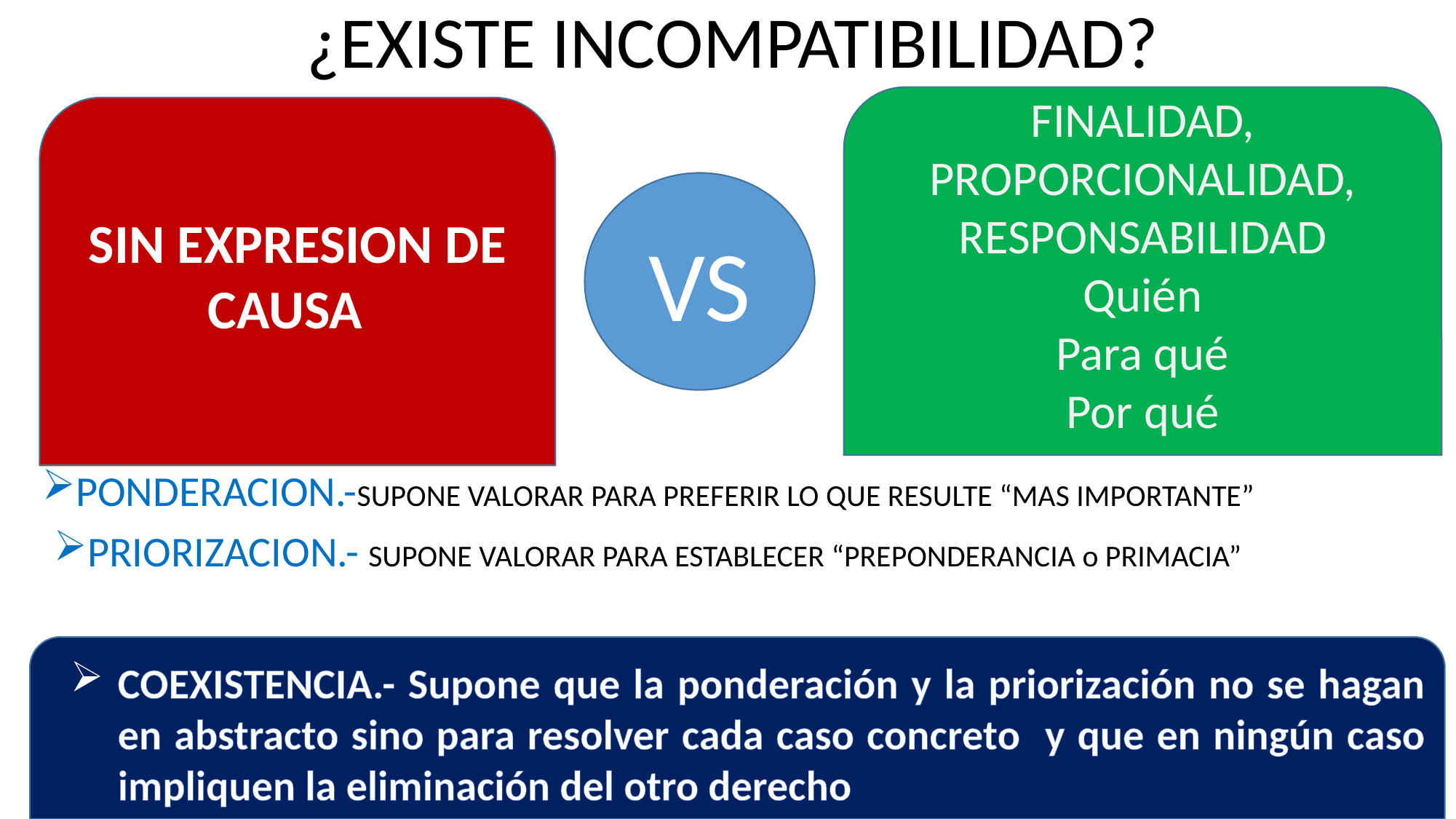

¿EXISTE INCOMPATIBILIDAD?

PONDERACION.-SUPONE VALORAR PARA PREFERIR LO QUE RESULTE “MAS IMPORTANTE”
PRIORIZACION.- SUPONE VALORAR PARA ESTABLECER “PREPONDERANCIA o PRIMACIA”

FINALIDAD, PROPORCIONALIDAD, RESPONSABILIDAD
Quién
Para qué
Por qué

SIN EXPRESION DE CAUSA

VS
COEXISTENCIA.- Supone que la ponderación y la priorización no se hagan en abstracto sino para resolver cada caso concreto  y que en ningún caso impliquen la eliminación del otro derecho